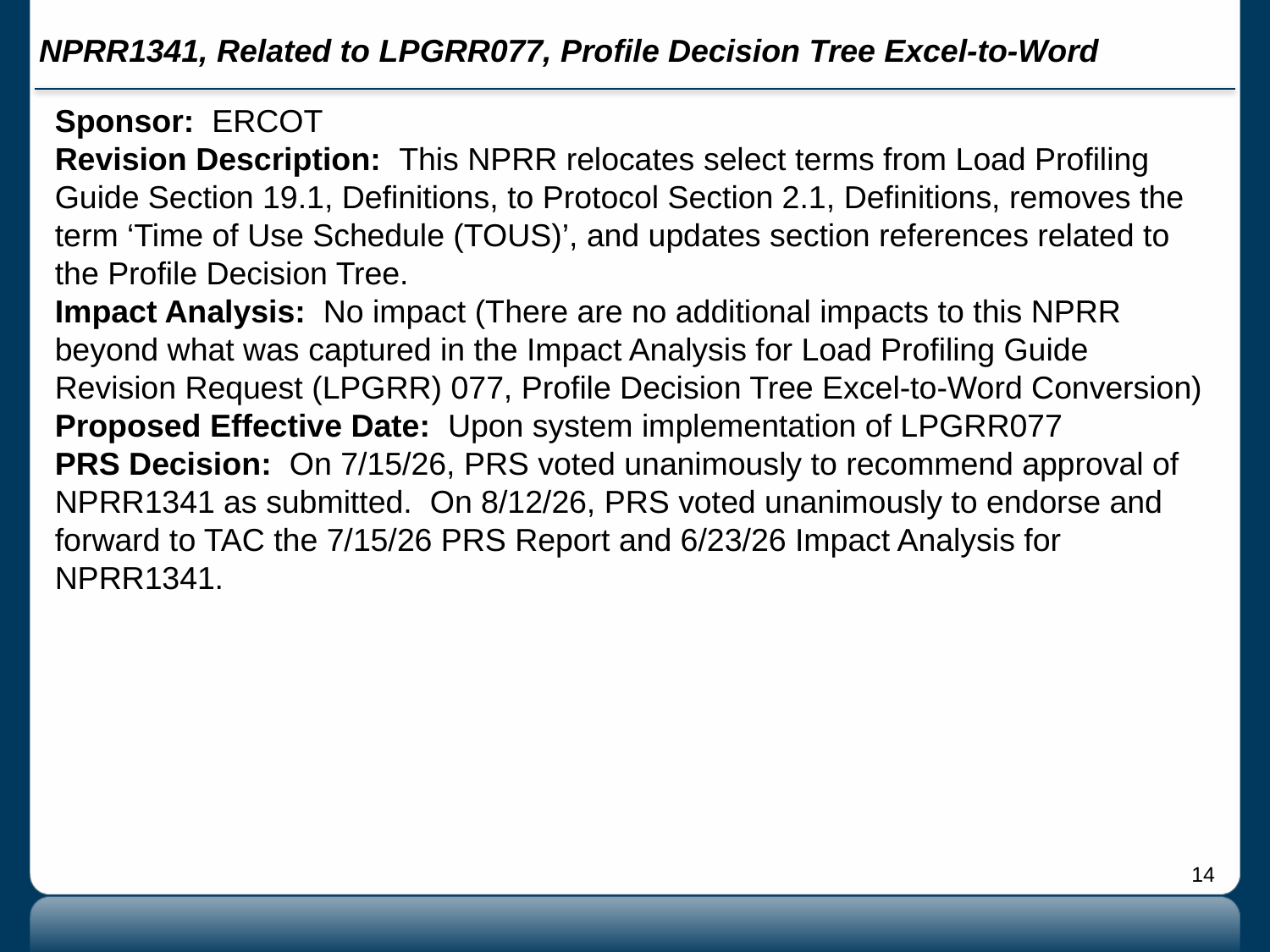

# NPRR1341, Related to LPGRR077, Profile Decision Tree Excel-to-Word
Sponsor:  ERCOT
Revision Description:  This NPRR relocates select terms from Load Profiling Guide Section 19.1, Definitions, to Protocol Section 2.1, Definitions, removes the term ‘Time of Use Schedule (TOUS)’, and updates section references related to the Profile Decision Tree.
Impact Analysis:  No impact (There are no additional impacts to this NPRR beyond what was captured in the Impact Analysis for Load Profiling Guide Revision Request (LPGRR) 077, Profile Decision Tree Excel-to-Word Conversion)
Proposed Effective Date:  Upon system implementation of LPGRR077
PRS Decision:  On 7/15/26, PRS voted unanimously to recommend approval of NPRR1341 as submitted.  On 8/12/26, PRS voted unanimously to endorse and forward to TAC the 7/15/26 PRS Report and 6/23/26 Impact Analysis for NPRR1341.